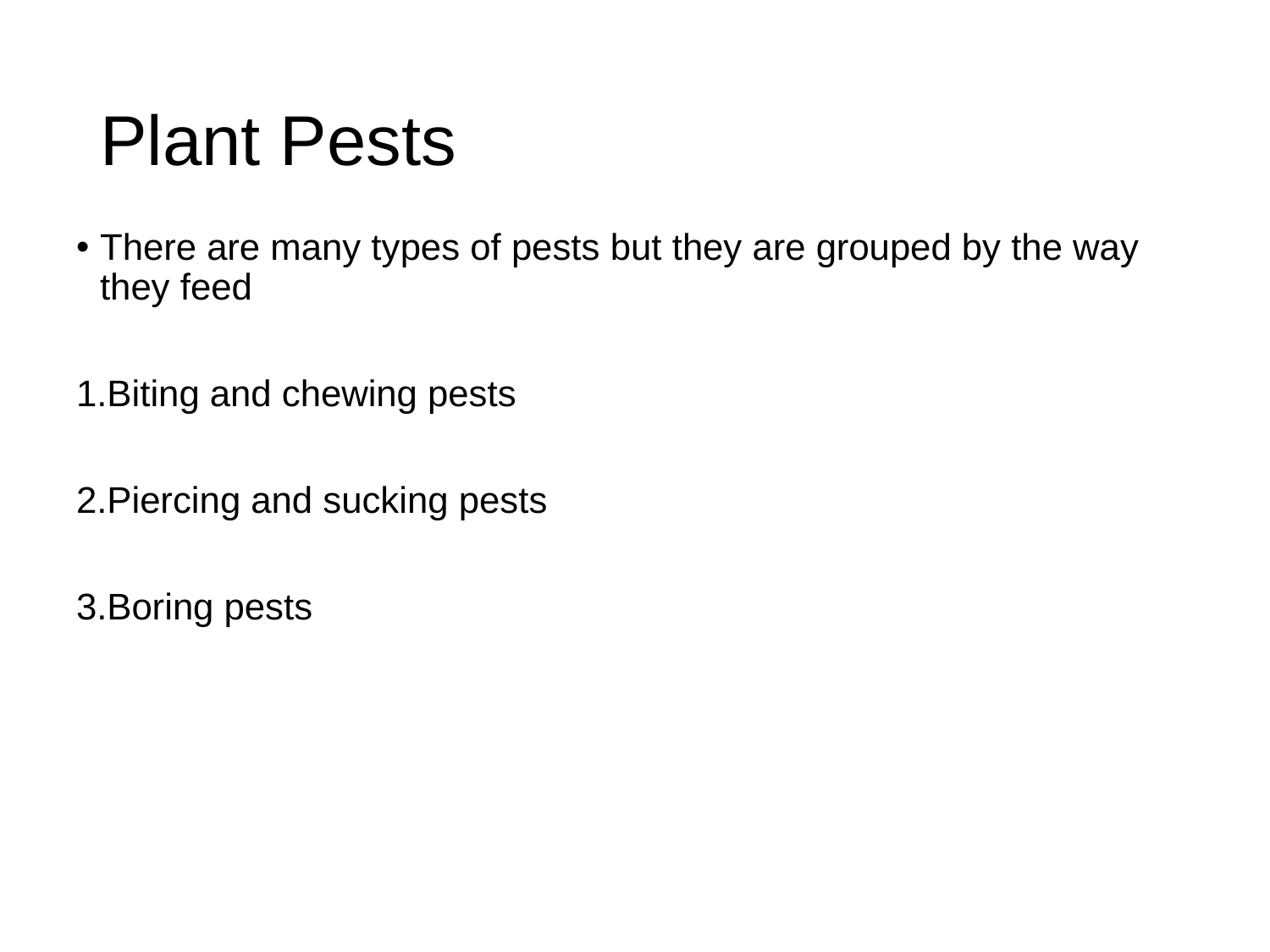

# Plant Pests
There are many types of pests but they are grouped by the way they feed

Biting and chewing pests

Piercing and sucking pests

Boring pests